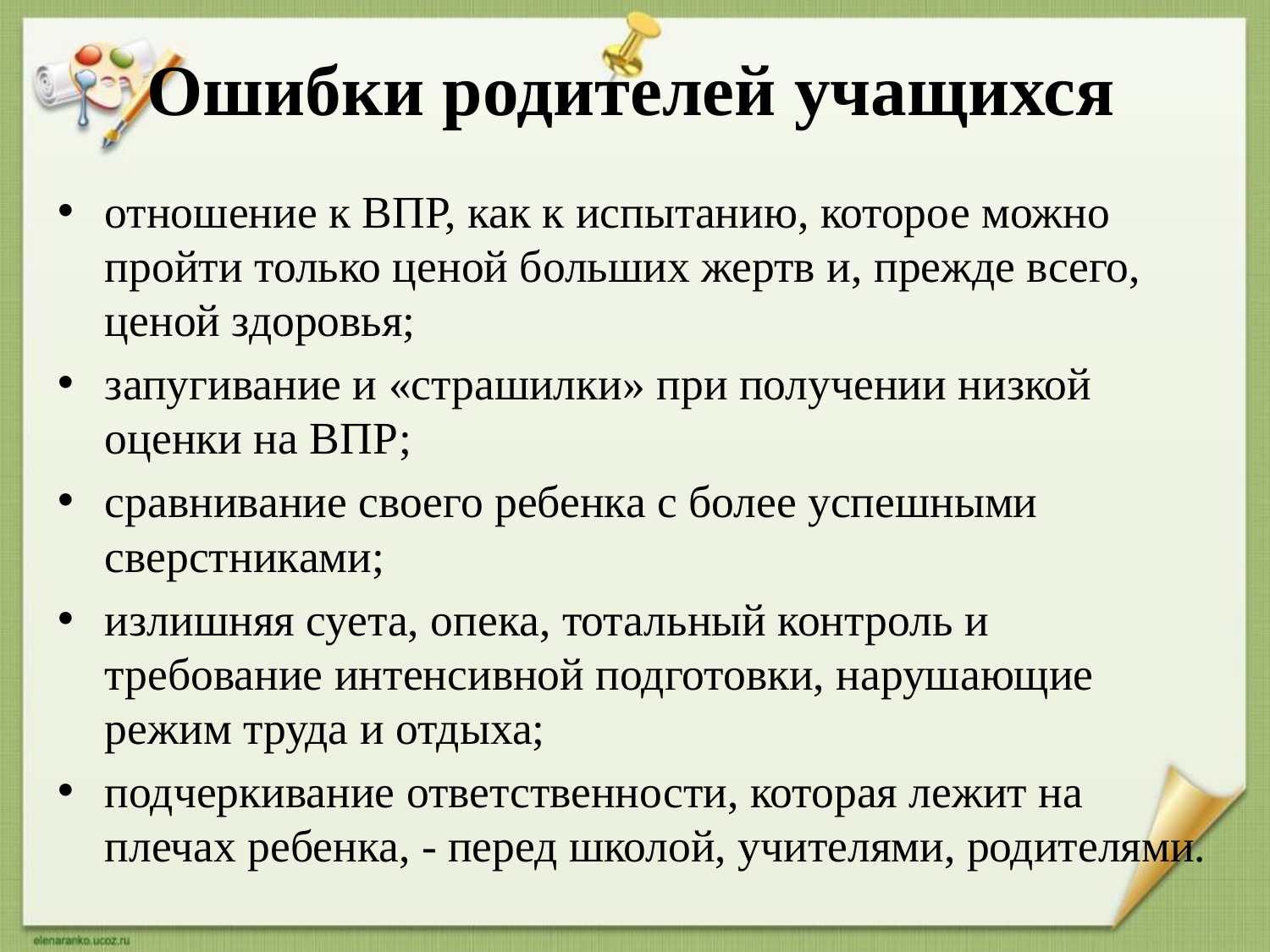

# Ошибки родителей учащихся
отношение к ВПР, как к испытанию, которое можно пройти только ценой больших жертв и, прежде всего, ценой здоровья;
запугивание и «страшилки» при получении низкой оценки на ВПР;
сравнивание своего ребенка с более успешными сверстниками;
излишняя суета, опека, тотальный контроль и требование интенсивной подготовки, нарушающие режим труда и отдыха;
подчеркивание ответственности, которая лежит на плечах ребенка, - перед школой, учителями, родителями.